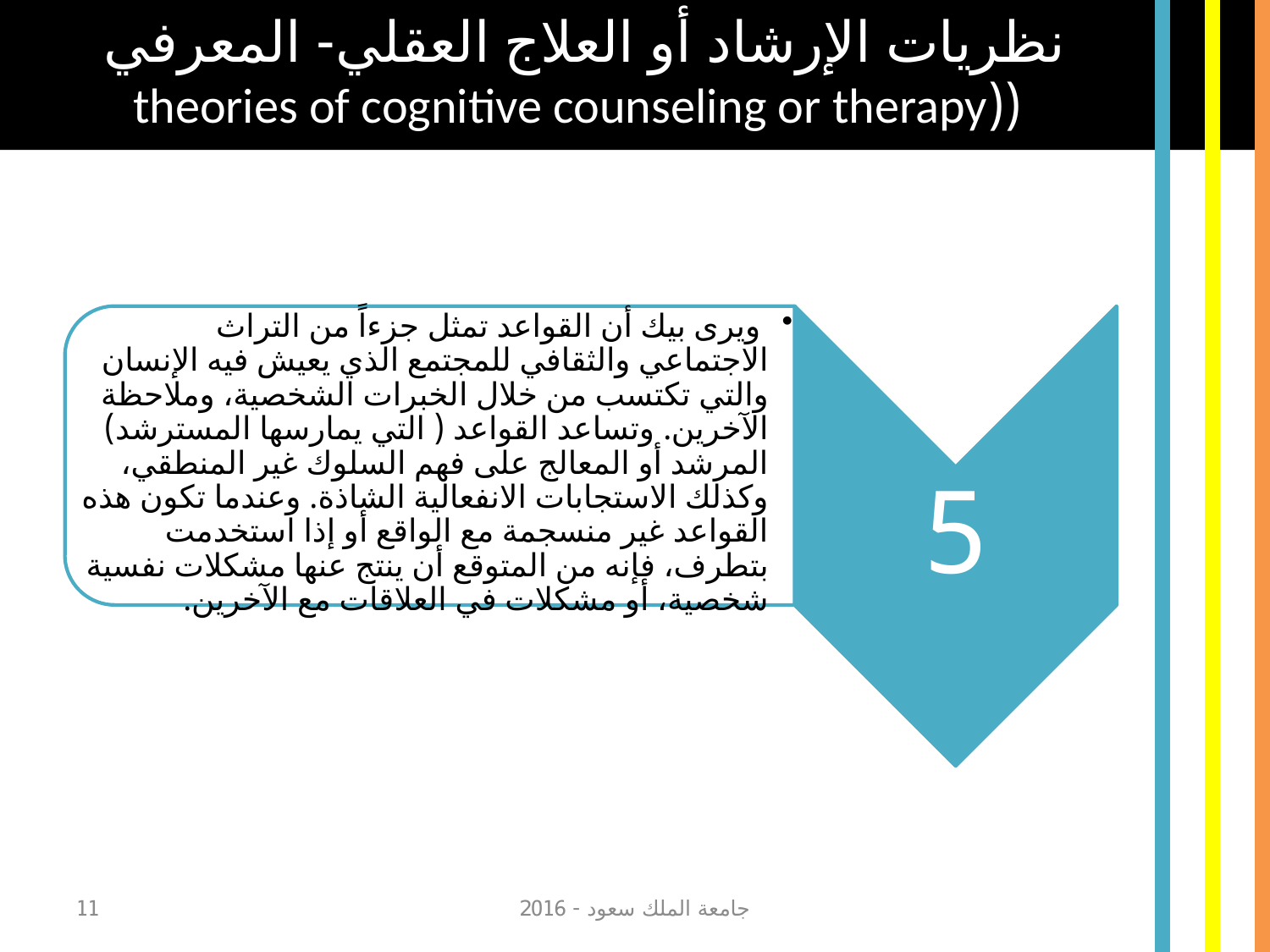

نظريات الإرشاد أو العلاج العقلي- المعرفي
((theories of cognitive counseling or therapy

5
 ويرى بيك أن القواعد تمثل جزءاً من التراث الاجتماعي والثقافي للمجتمع الذي يعيش فيه الإنسان والتي تكتسب من خلال الخبرات الشخصية، وملاحظة الآخرين. وتساعد القواعد ( التي يمارسها المسترشد) المرشد أو المعالج على فهم السلوك غير المنطقي، وكذلك الاستجابات الانفعالية الشاذة. وعندما تكون هذه القواعد غير منسجمة مع الواقع أو إذا استخدمت بتطرف، فإنه من المتوقع أن ينتج عنها مشكلات نفسية شخصية، أو مشكلات في العلاقات مع الآخرين.
11
جامعة الملك سعود - 2016